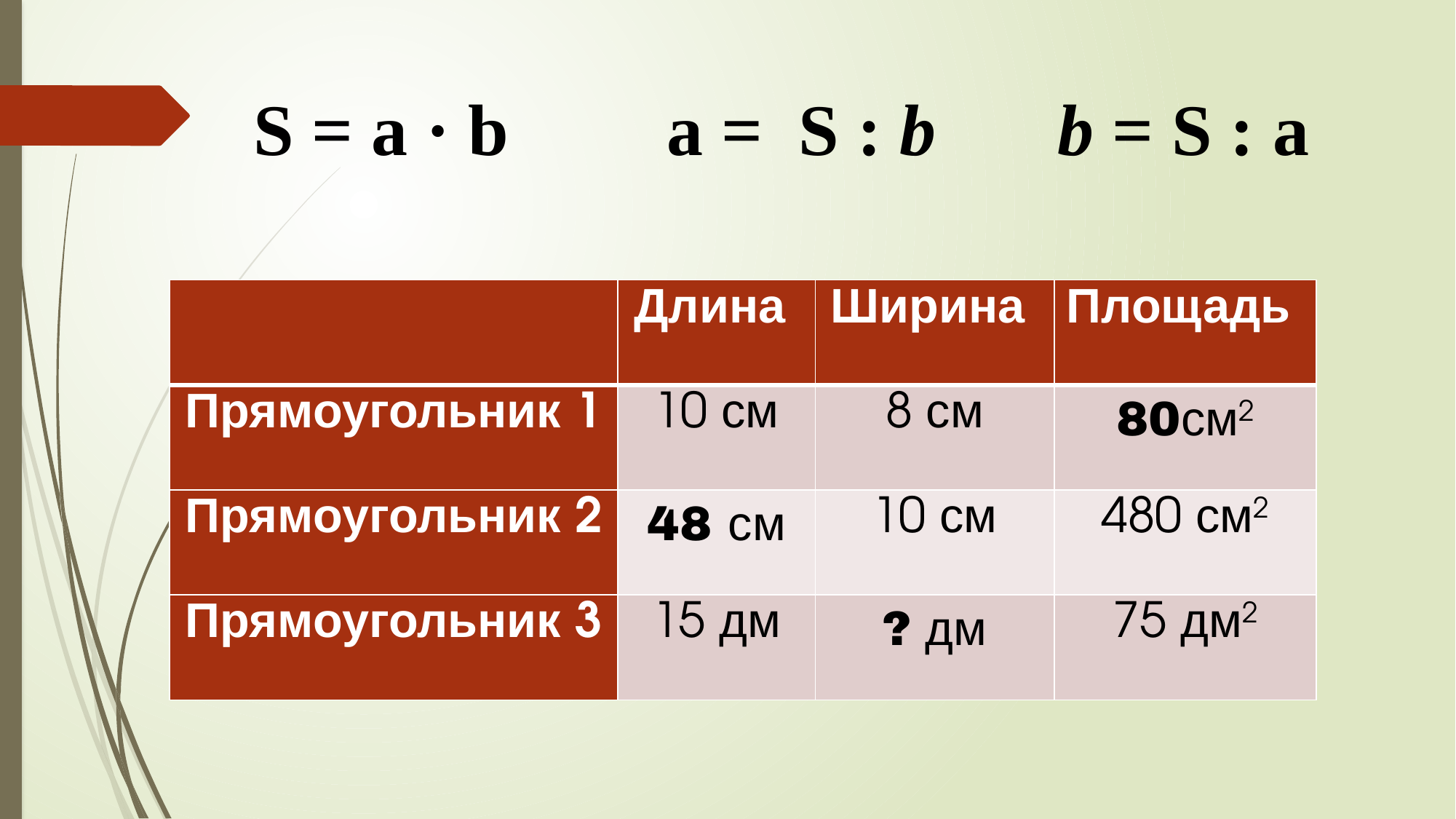

S = a · b
a =  S : b
b = S : а
|  | Длина | Ширина | Площадь |
| --- | --- | --- | --- |
| Прямоугольник 1 | 10 см | 8 см | 80см2 |
| Прямоугольник 2 | 48 см | 10 см | 480 см2 |
| Прямоугольник 3 | 15 дм | ? дм | 75 дм2 |